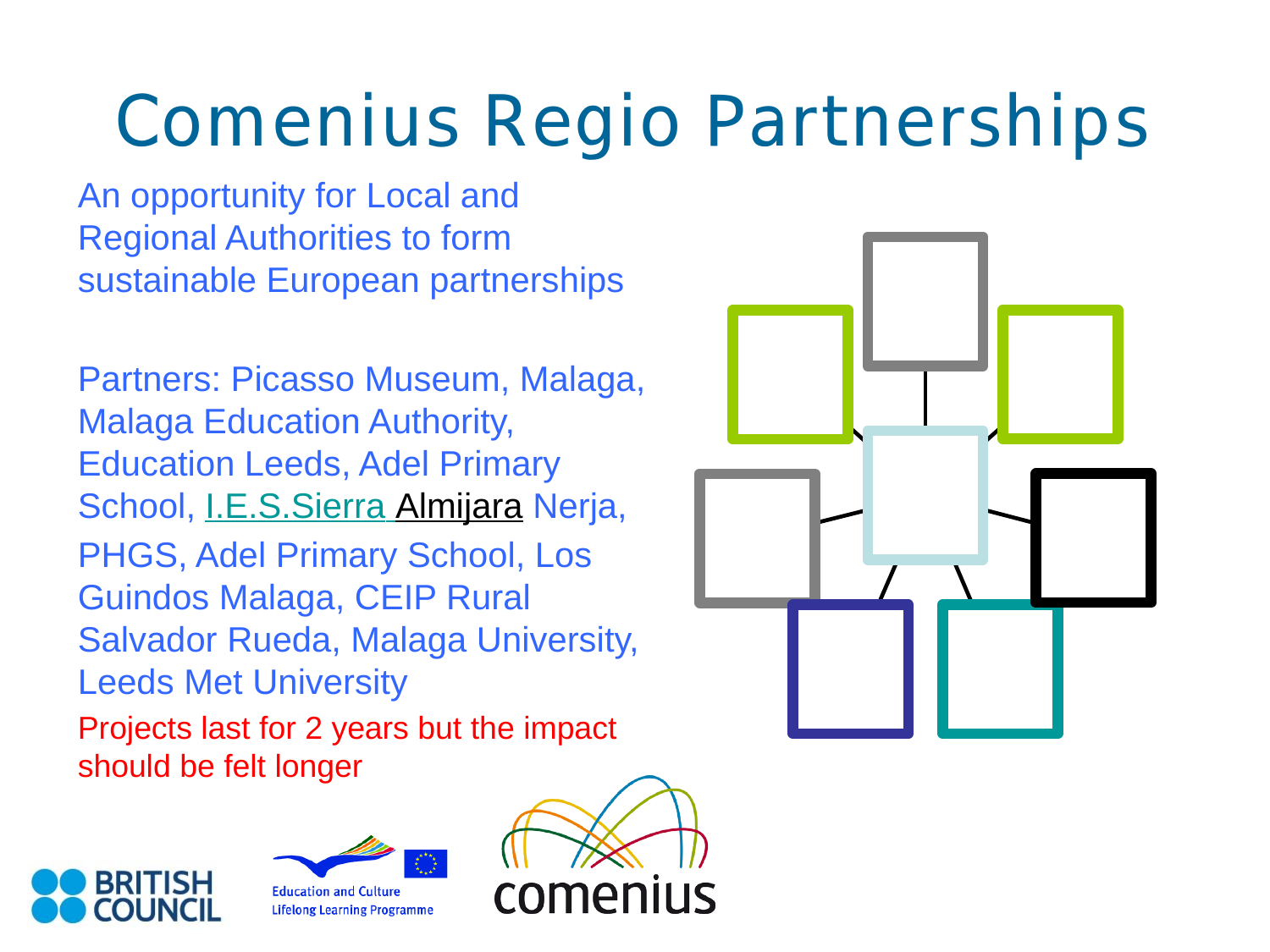

# Comenius Regio Partnerships
An opportunity for Local and Regional Authorities to form sustainable European partnerships

Partners: Picasso Museum, Malaga, Malaga Education Authority, Education Leeds, Adel Primary School, I.E.S.Sierra Almijara Nerja,
PHGS, Adel Primary School, Los Guindos Malaga, CEIP Rural Salvador Rueda, Malaga University, Leeds Met University
Projects last for 2 years but the impact should be felt longer